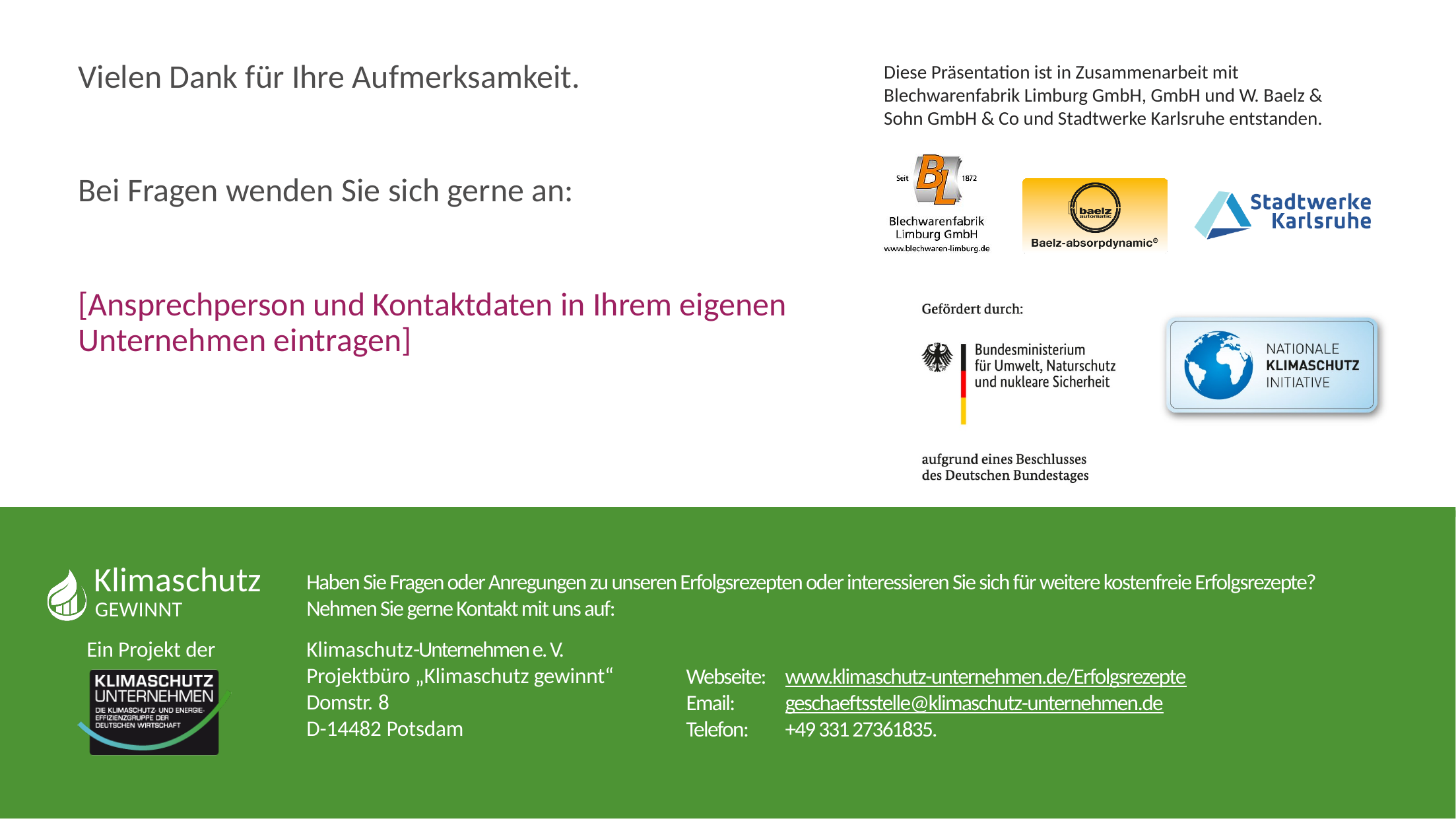

Vielen Dank für Ihre Aufmerksamkeit.

Bei Fragen wenden Sie sich gerne an:

[Ansprechperson und Kontaktdaten in Ihrem eigenen Unternehmen eintragen]